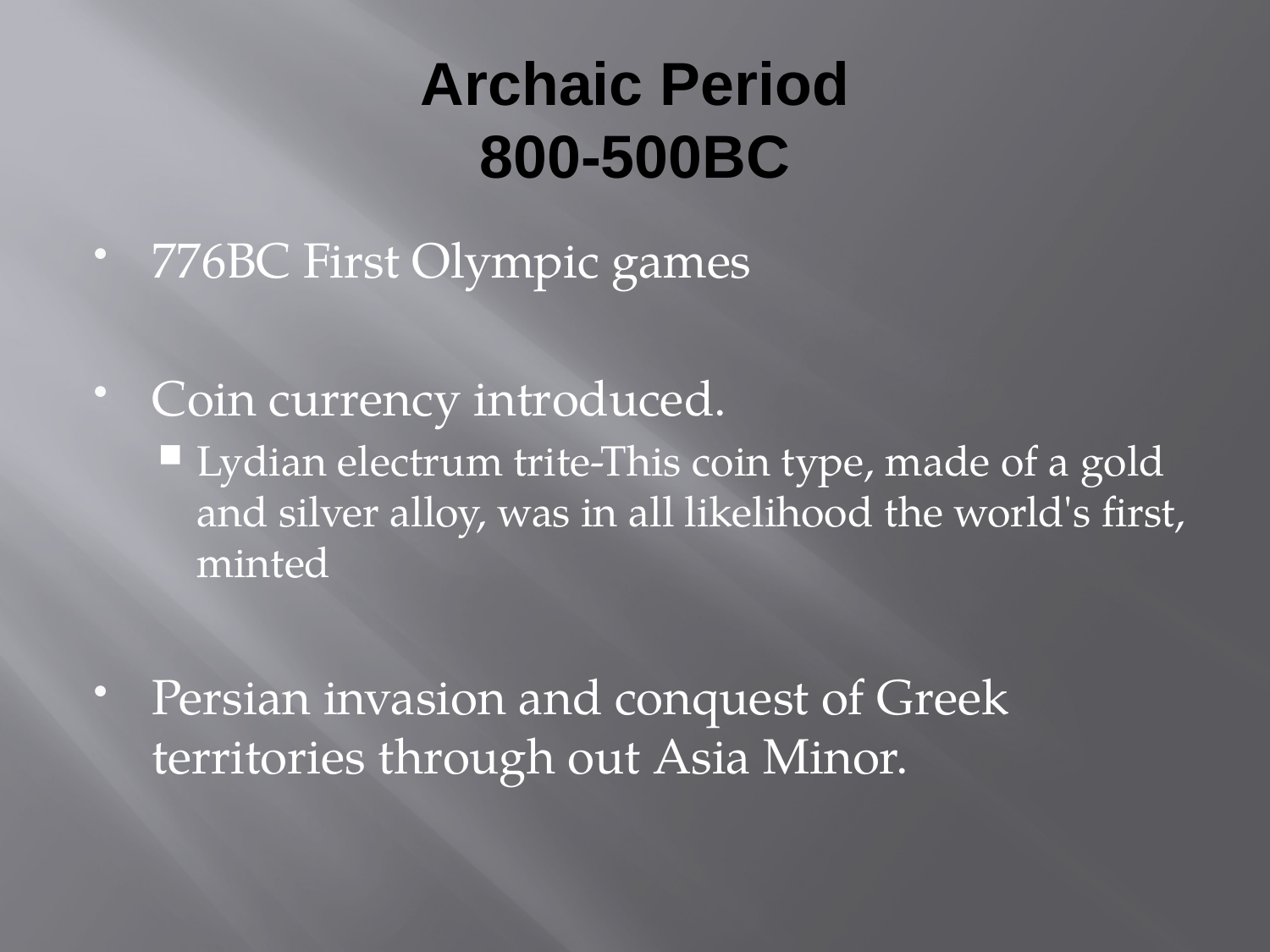

# Archaic Period 800-500BC
776BC First Olympic games

Coin currency introduced.
Lydian electrum trite-This coin type, made of a gold and silver alloy, was in all likelihood the world's first, minted

Persian invasion and conquest of Greek territories through out Asia Minor.